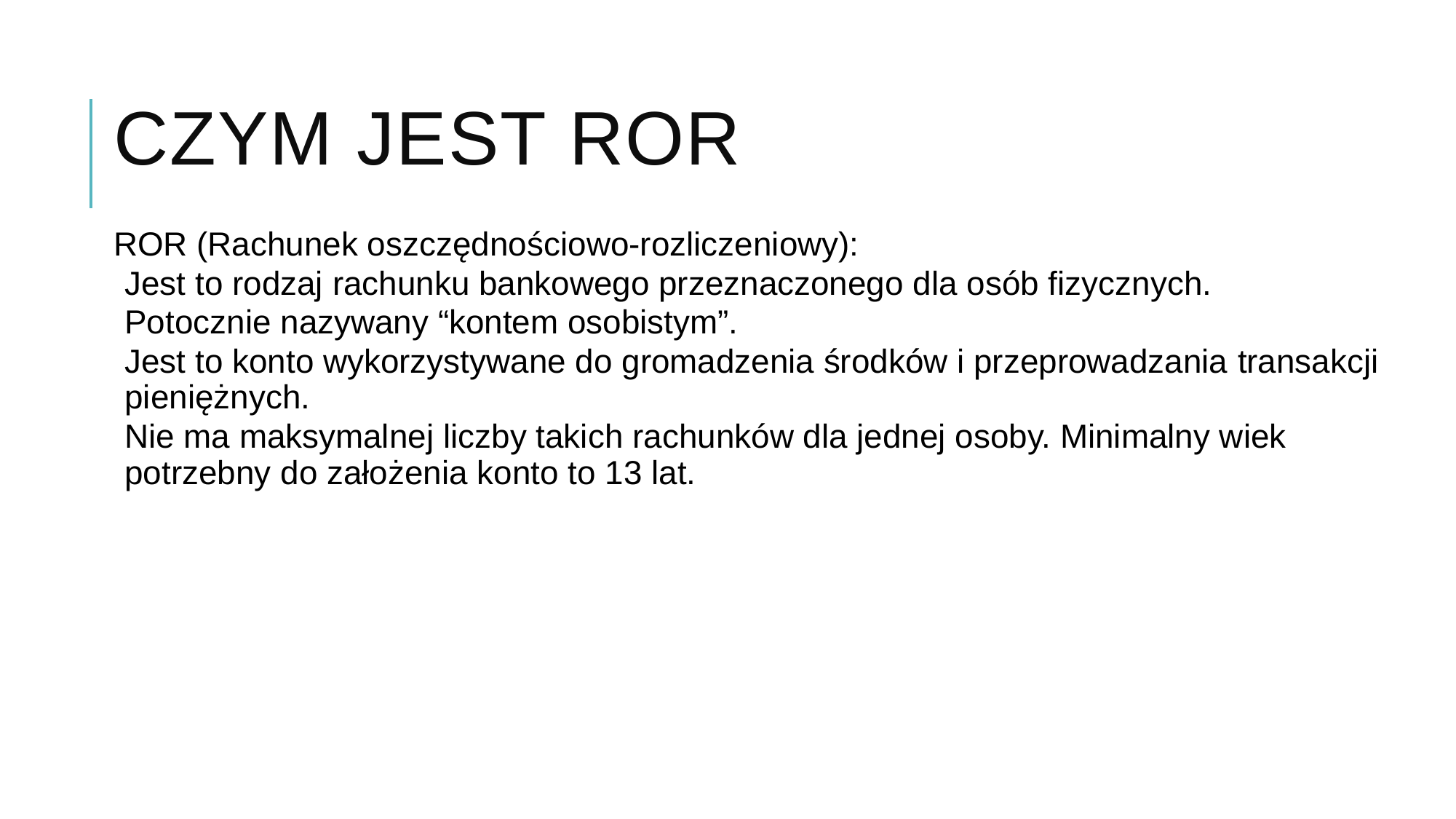

# Czym jest ROR
ROR (Rachunek oszczędnościowo-rozliczeniowy):
Jest to rodzaj rachunku bankowego przeznaczonego dla osób fizycznych.
Potocznie nazywany “kontem osobistym”.
Jest to konto wykorzystywane do gromadzenia środków i przeprowadzania transakcji pieniężnych.
Nie ma maksymalnej liczby takich rachunków dla jednej osoby. Minimalny wiek potrzebny do założenia konto to 13 lat.